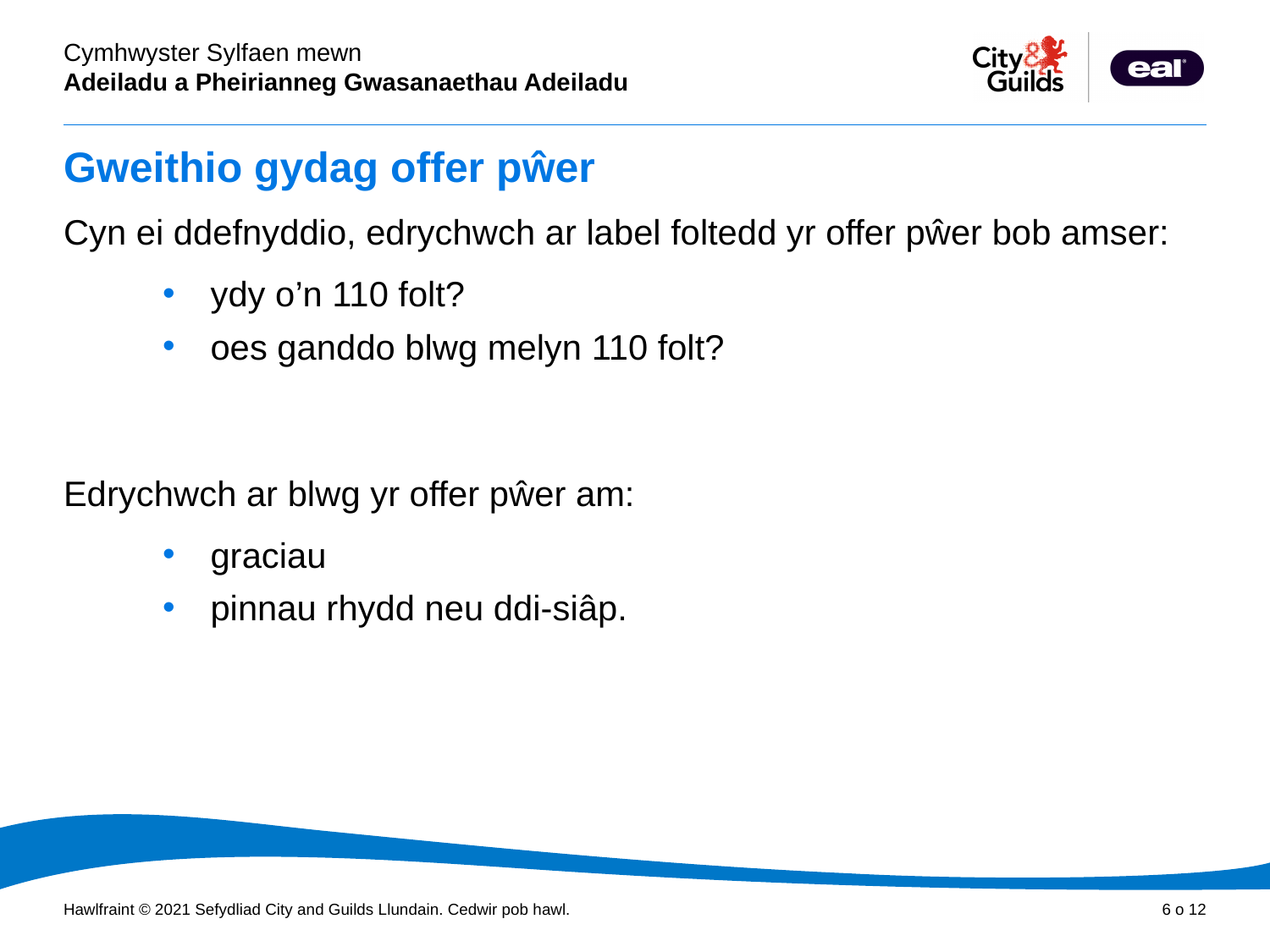

# Gweithio gydag offer pŵer
Cyn ei ddefnyddio, edrychwch ar label foltedd yr offer pŵer bob amser:
ydy o’n 110 folt?
oes ganddo blwg melyn 110 folt?

Edrychwch ar blwg yr offer pŵer am:
graciau
pinnau rhydd neu ddi-siâp.